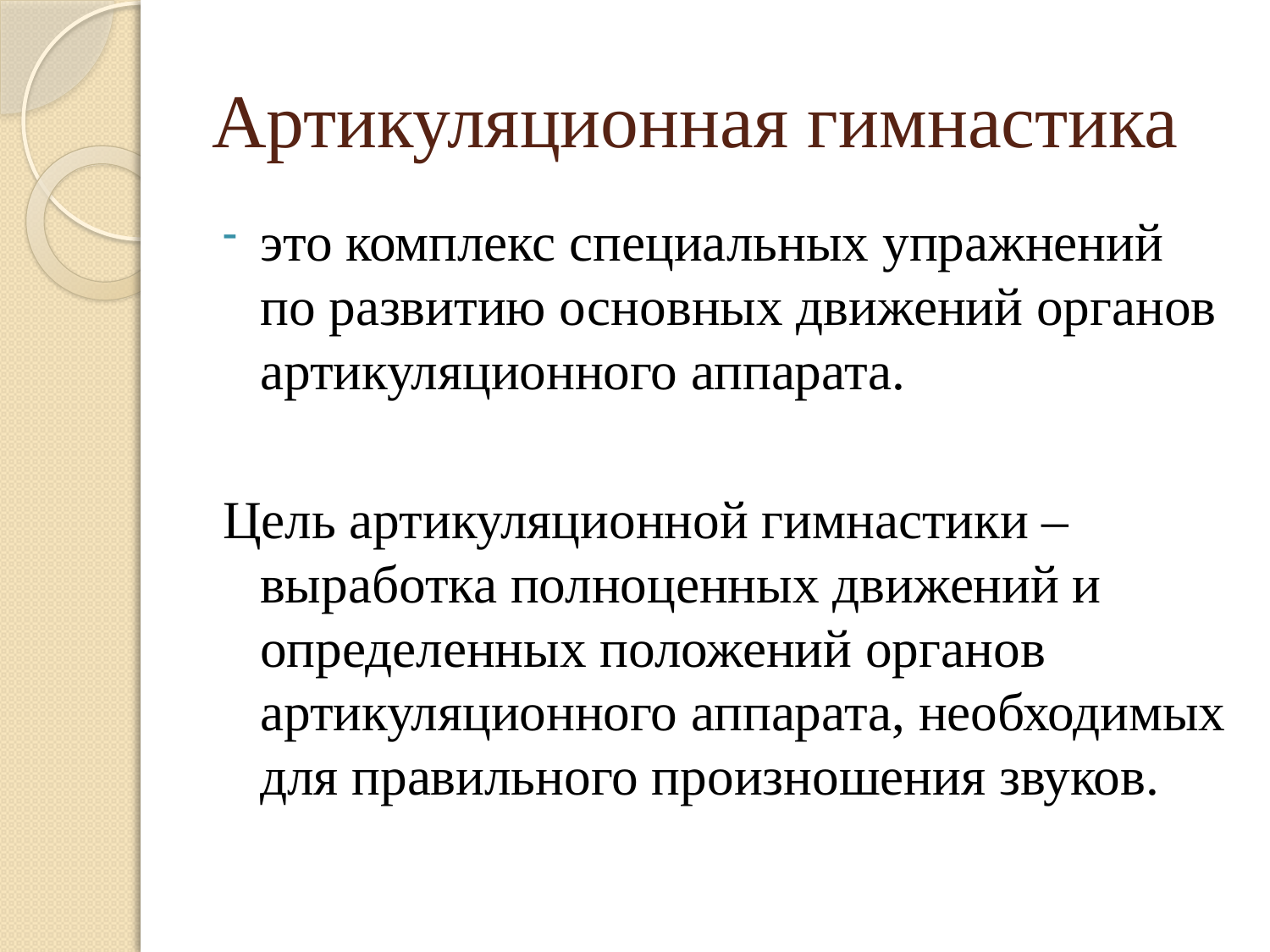

# Артикуляционная гимнастика
это комплекс специальных упражнений по развитию основных движений органов артикуляционного аппарата.

Цель артикуляционной гимнастики – выработка полноценных движений и определенных положений органов артикуляционного аппарата, необходимых для правильного произношения звуков.